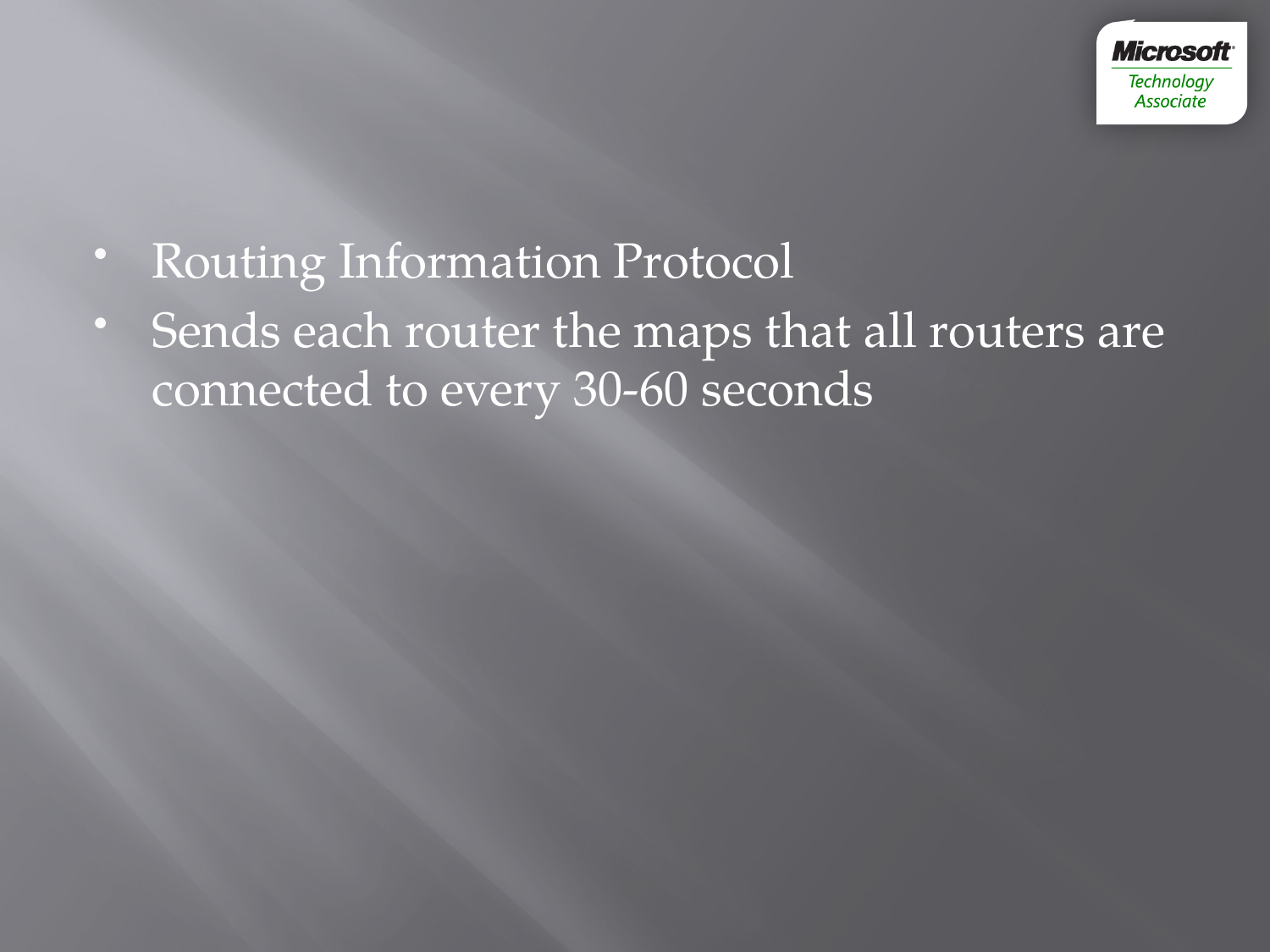

#
Routing Information Protocol
Sends each router the maps that all routers are connected to every 30-60 seconds